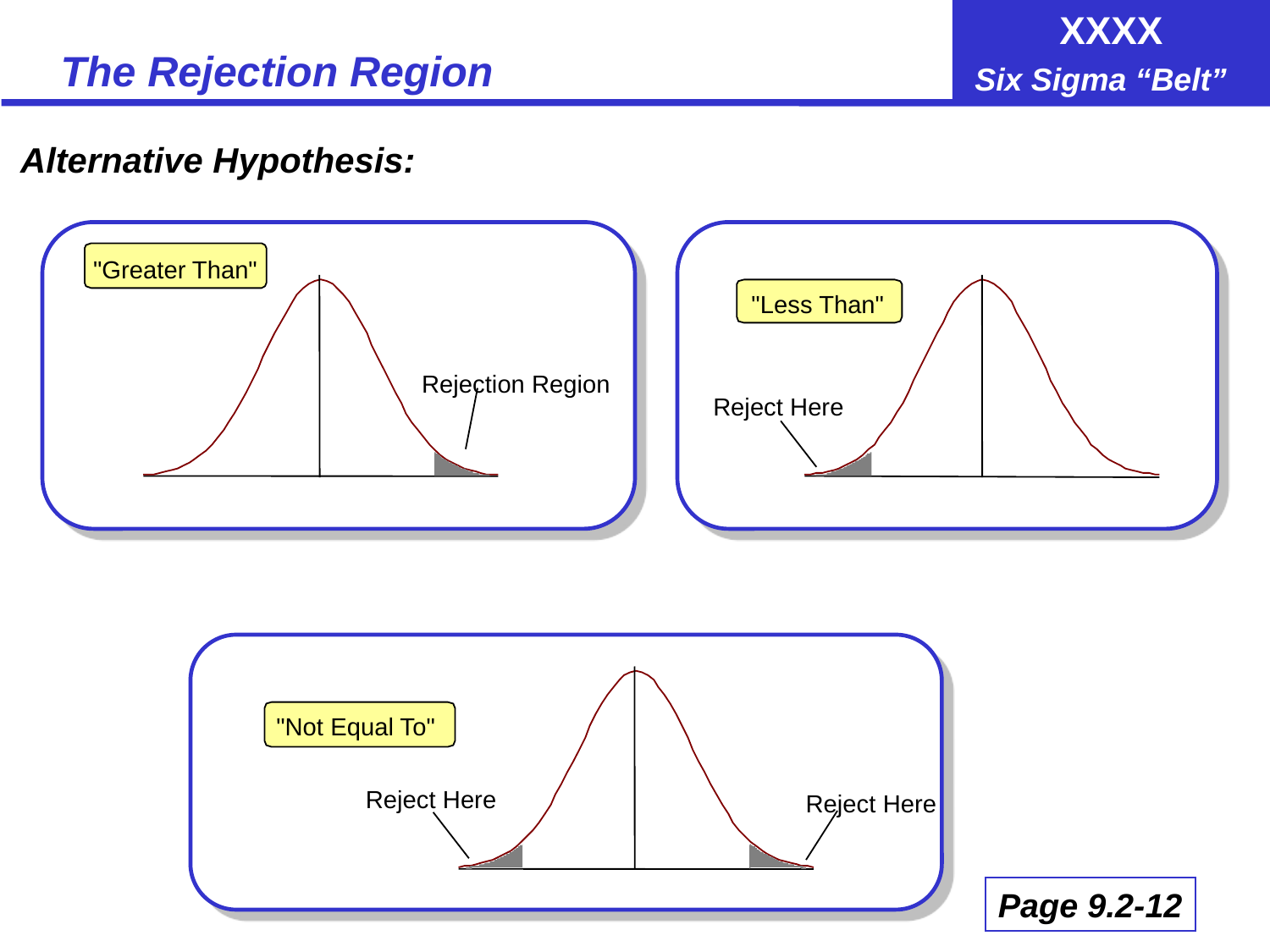

# The Rejection Region
Alternative Hypothesis:

"Greater Than"

Rejection Region

"Less Than"

Reject Here

"Not Equal To"

Reject Here

Reject Here

Page 9.2-12